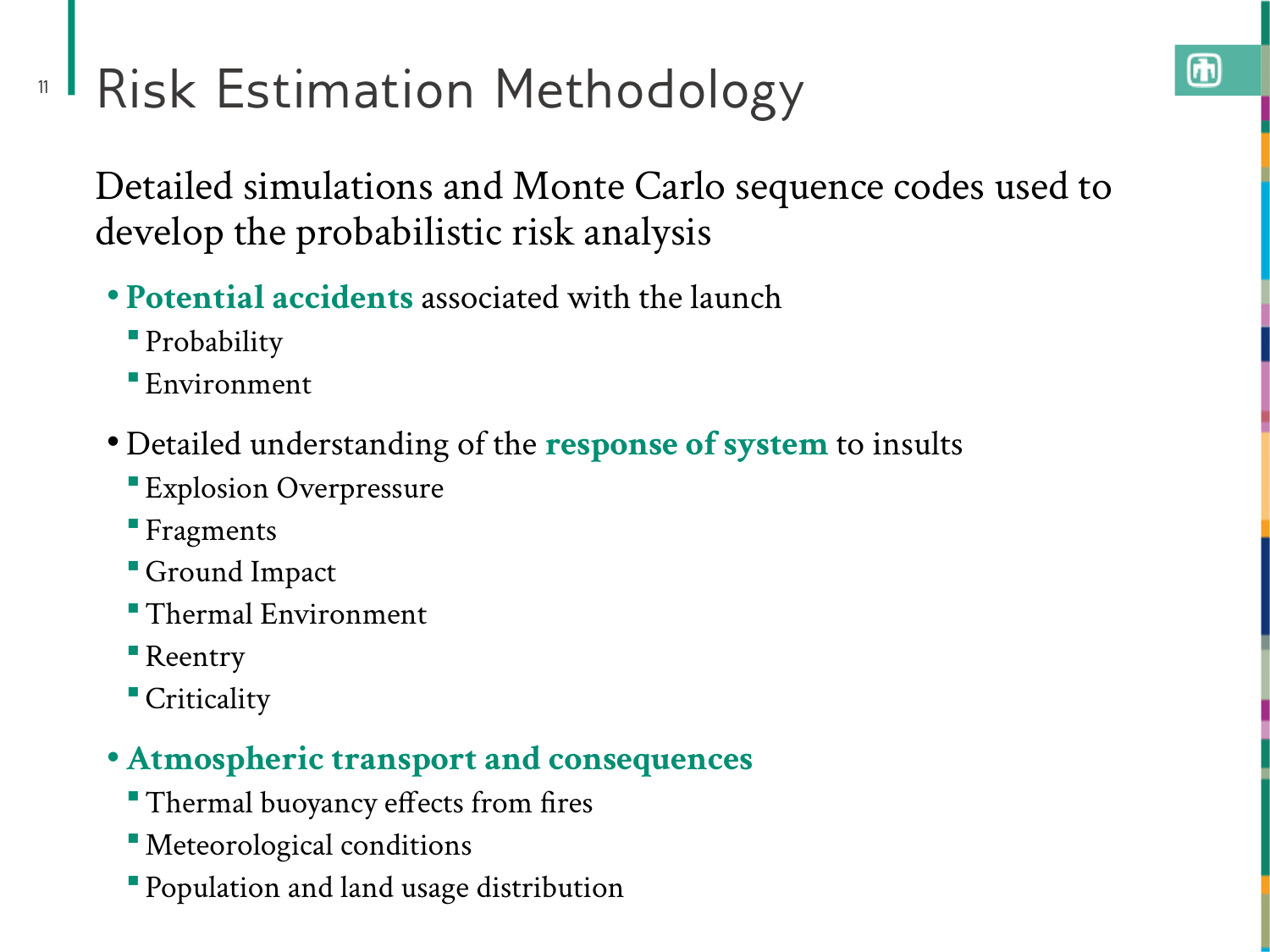

# Risk Estimation Methodology
11
Detailed simulations and Monte Carlo sequence codes used to develop the probabilistic risk analysis
Potential accidents associated with the launch
Probability
Environment
Detailed understanding of the response of system to insults
Explosion Overpressure
Fragments
Ground Impact
Thermal Environment
Reentry
Criticality
Atmospheric transport and consequences
Thermal buoyancy effects from fires
Meteorological conditions
Population and land usage distribution